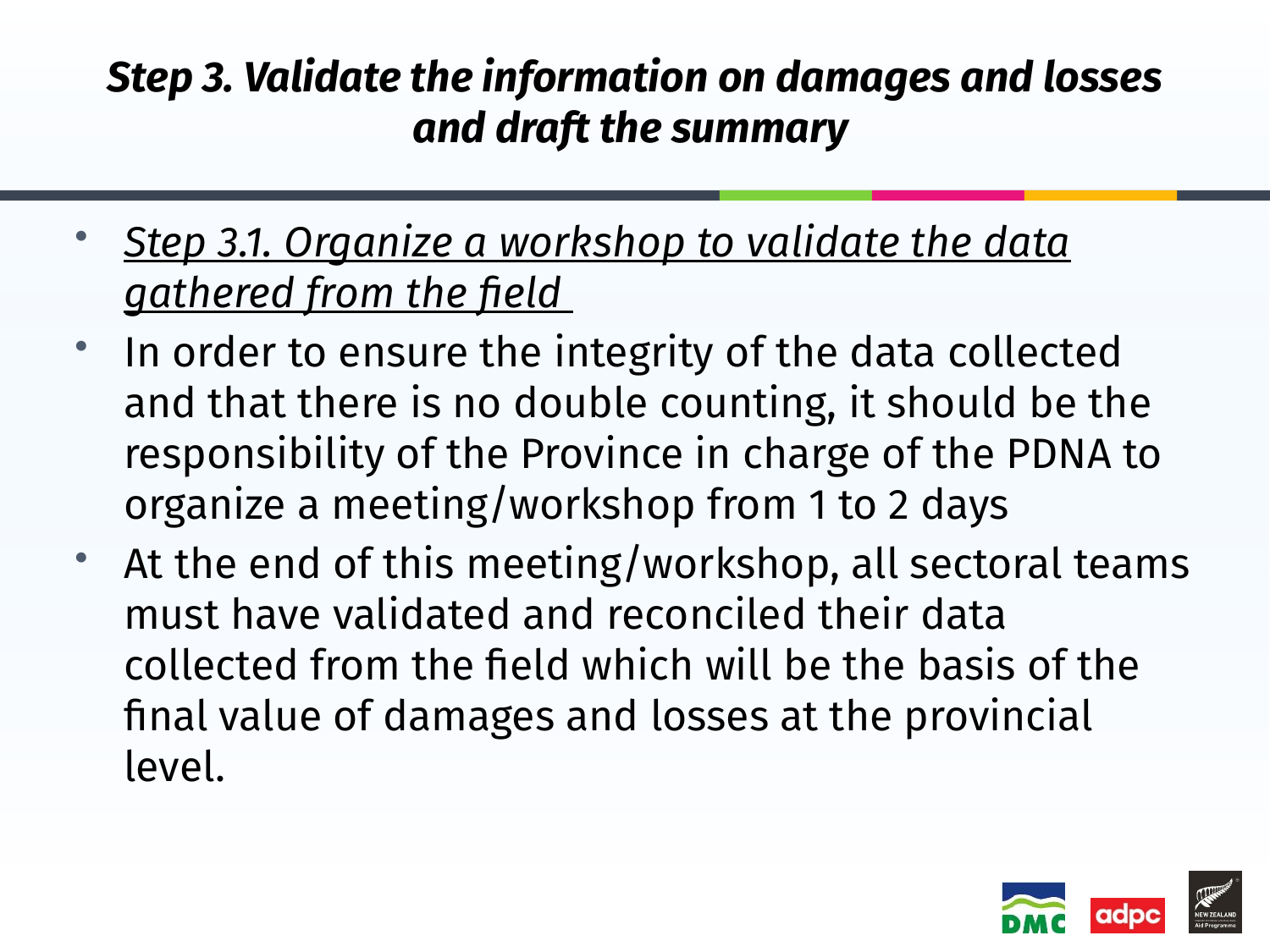

# Step 3. Validate the information on damages and losses and draft the summary
Step 3.1. Organize a workshop to validate the data gathered from the field
In order to ensure the integrity of the data collected and that there is no double counting, it should be the responsibility of the Province in charge of the PDNA to organize a meeting/workshop from 1 to 2 days
At the end of this meeting/workshop, all sectoral teams must have validated and reconciled their data collected from the field which will be the basis of the final value of damages and losses at the provincial level.